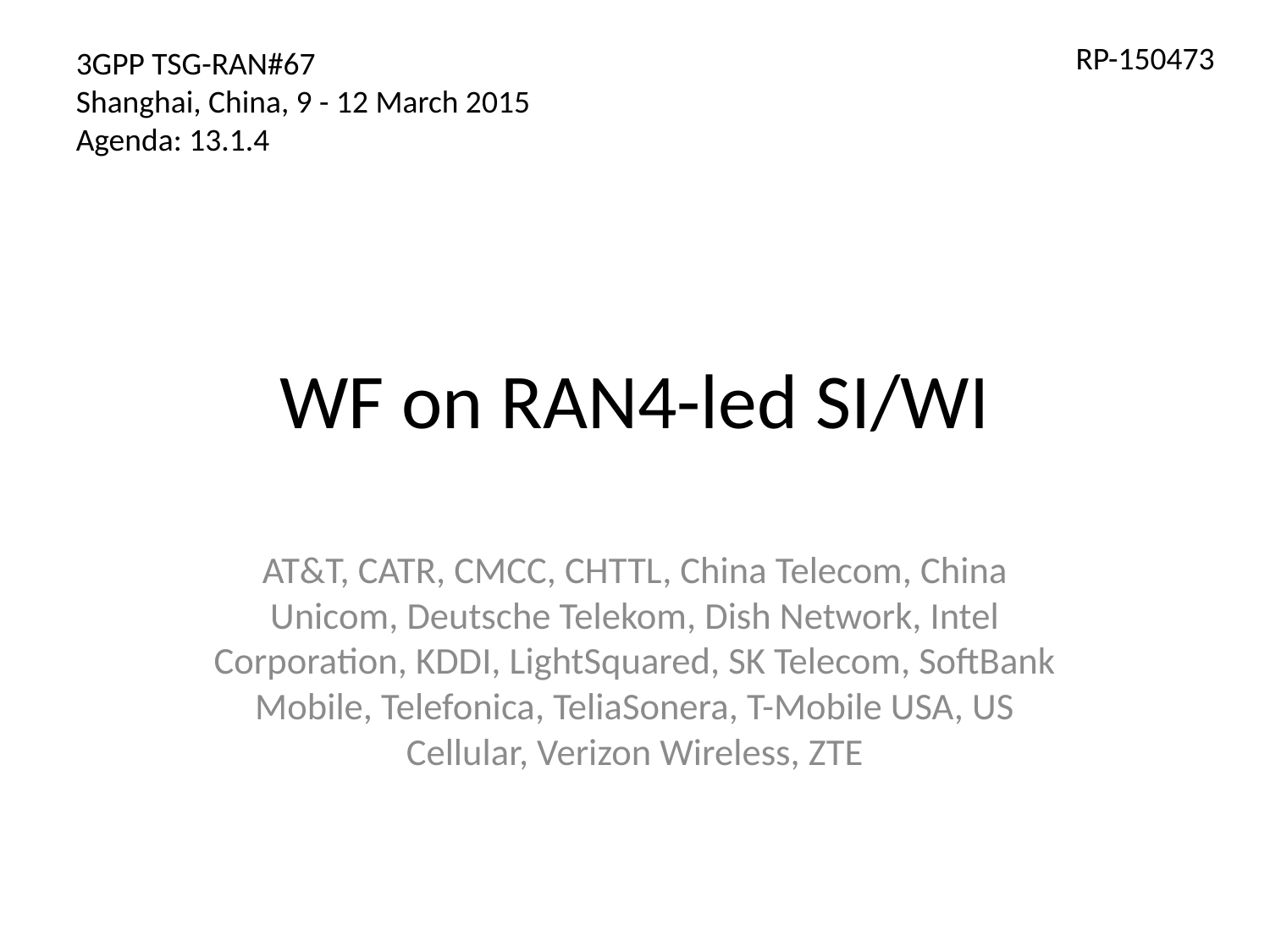

RP-150473
3GPP TSG-RAN#67
Shanghai, China, 9 - 12 March 2015
Agenda: 13.1.4
# WF on RAN4-led SI/WI
AT&T, CATR, CMCC, CHTTL, China Telecom, China Unicom, Deutsche Telekom, Dish Network, Intel Corporation, KDDI, LightSquared, SK Telecom, SoftBank Mobile, Telefonica, TeliaSonera, T-Mobile USA, US Cellular, Verizon Wireless, ZTE